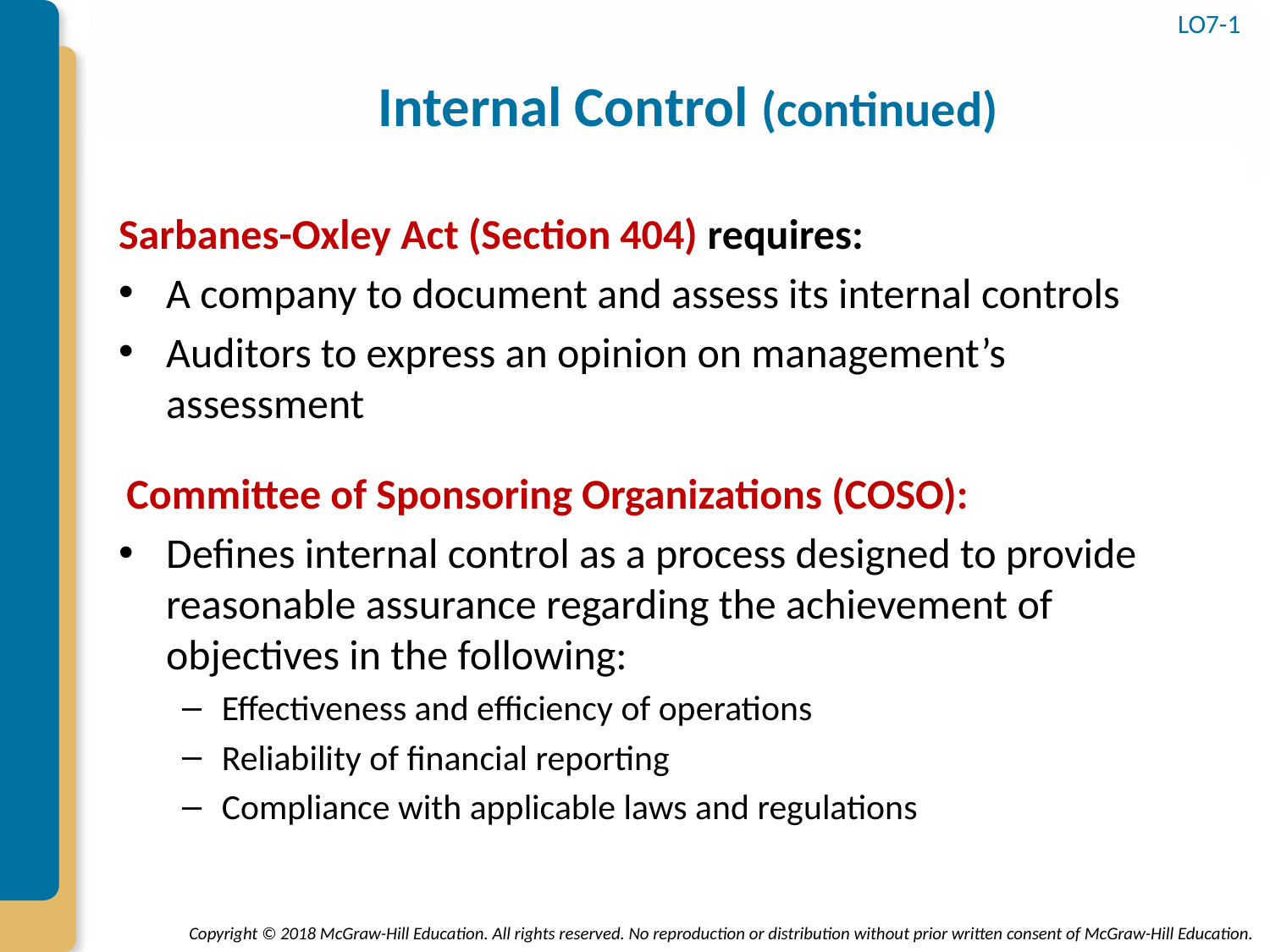

# Internal Control (continued)
LO7-1
Sarbanes-Oxley Act (Section 404) requires:
A company to document and assess its internal controls
Auditors to express an opinion on management’s assessment
Committee of Sponsoring Organizations (COSO):
Defines internal control as a process designed to provide reasonable assurance regarding the achievement of objectives in the following:
Effectiveness and efficiency of operations
Reliability of financial reporting
Compliance with applicable laws and regulations